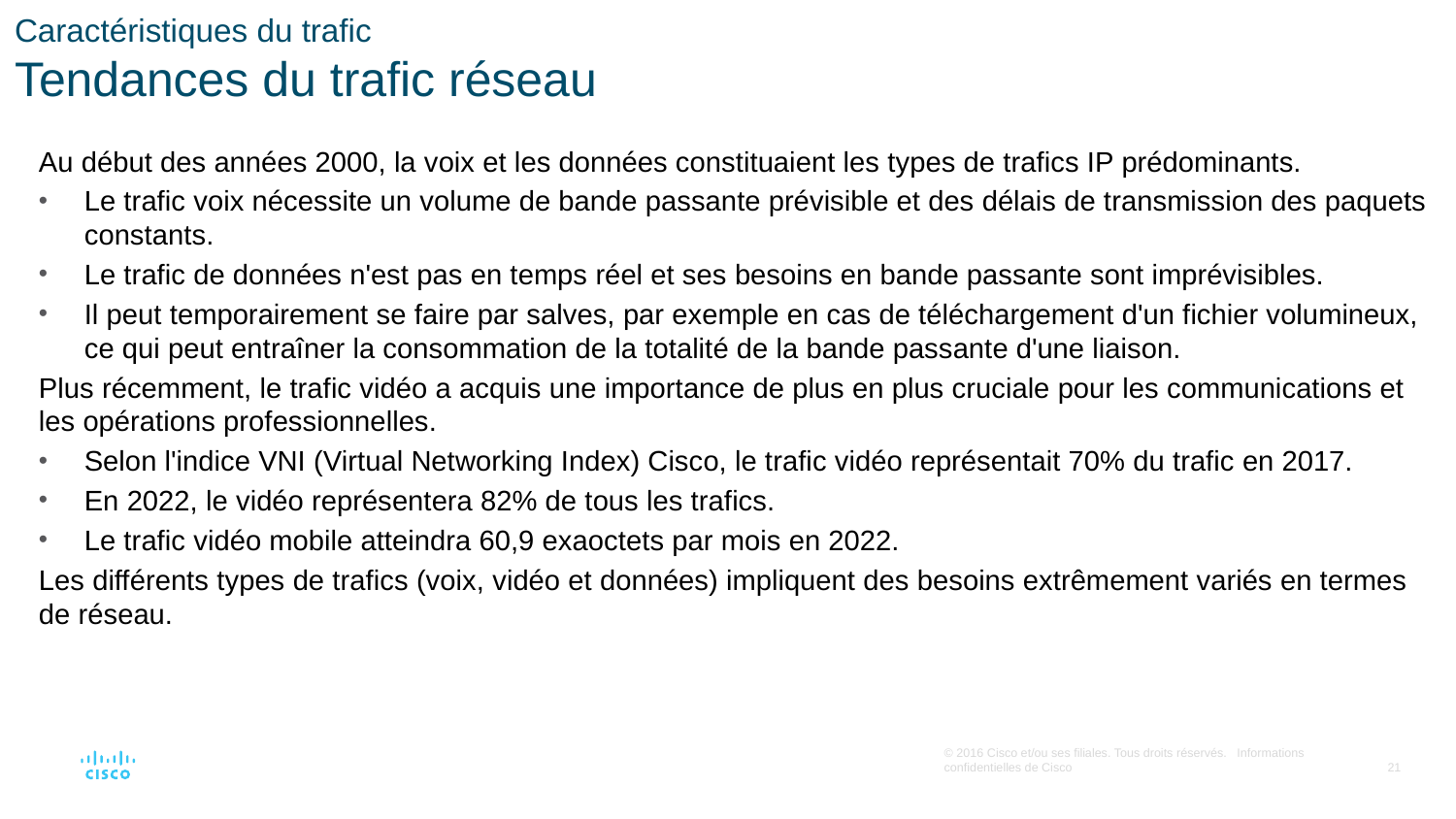

# Caractéristiques du trafic Tendances du trafic réseau
Au début des années 2000, la voix et les données constituaient les types de trafics IP prédominants.
Le trafic voix nécessite un volume de bande passante prévisible et des délais de transmission des paquets constants.
Le trafic de données n'est pas en temps réel et ses besoins en bande passante sont imprévisibles.
Il peut temporairement se faire par salves, par exemple en cas de téléchargement d'un fichier volumineux, ce qui peut entraîner la consommation de la totalité de la bande passante d'une liaison.
Plus récemment, le trafic vidéo a acquis une importance de plus en plus cruciale pour les communications et les opérations professionnelles.
Selon l'indice VNI (Virtual Networking Index) Cisco, le trafic vidéo représentait 70% du trafic en 2017.
En 2022, le vidéo représentera 82% de tous les trafics.
Le trafic vidéo mobile atteindra 60,9 exaoctets par mois en 2022.
Les différents types de trafics (voix, vidéo et données) impliquent des besoins extrêmement variés en termes de réseau.